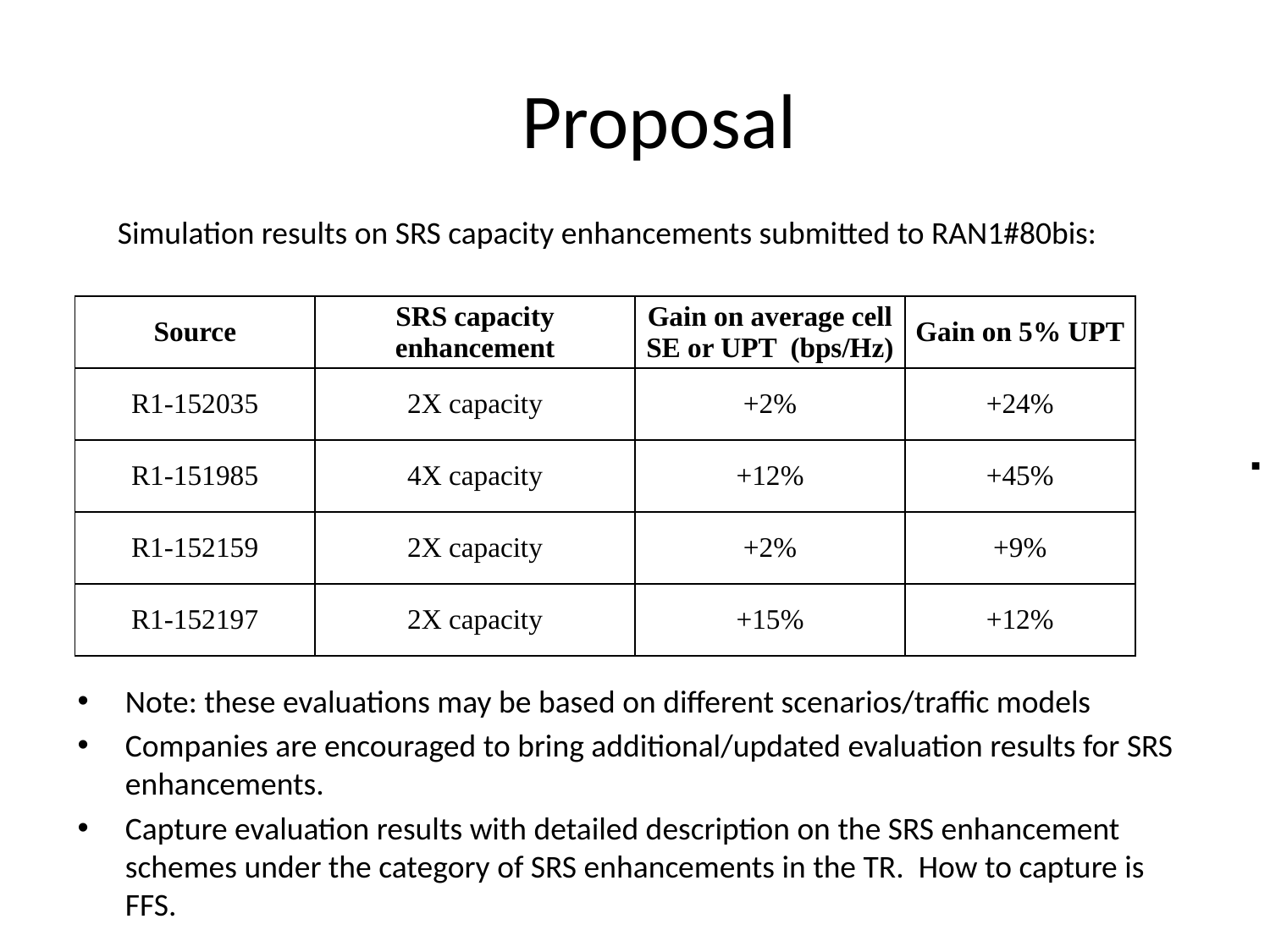

# Proposal
Simulation results on SRS capacity enhancements submitted to RAN1#80bis:
| Source | SRS capacity enhancement | Gain on average cell SE or UPT (bps/Hz) | Gain on 5% UPT |
| --- | --- | --- | --- |
| R1-152035 | 2X capacity | +2% | +24% |
| R1-151985 | 4X capacity | +12% | +45% |
| R1-152159 | 2X capacity | +2% | +9% |
| R1-152197 | 2X capacity | +15% | +12% |
.

Note: these evaluations may be based on different scenarios/traffic models
Companies are encouraged to bring additional/updated evaluation results for SRS enhancements.
Capture evaluation results with detailed description on the SRS enhancement schemes under the category of SRS enhancements in the TR.  How to capture is FFS.